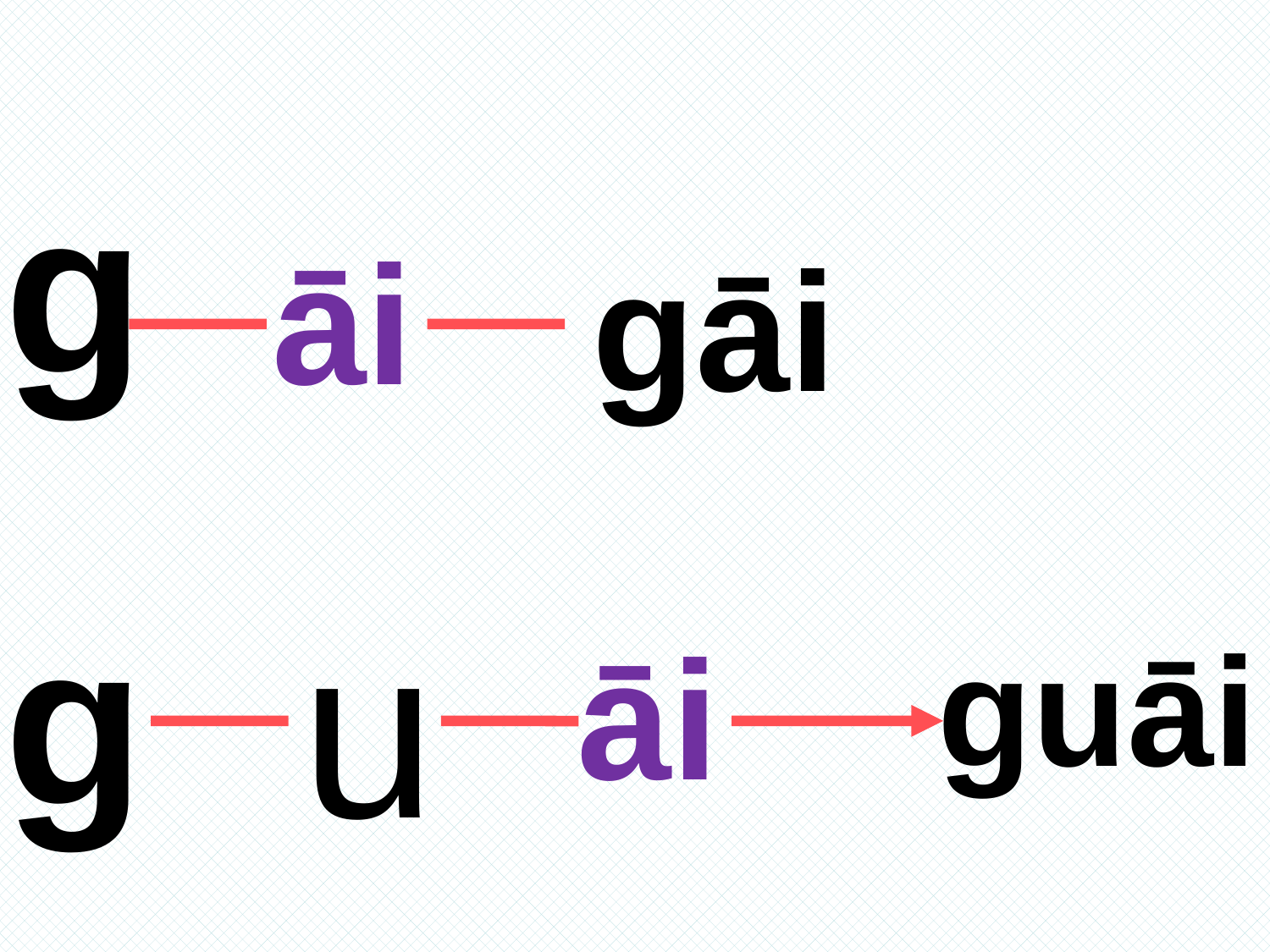

g
āi
gāi

g
u
āi
  guāi